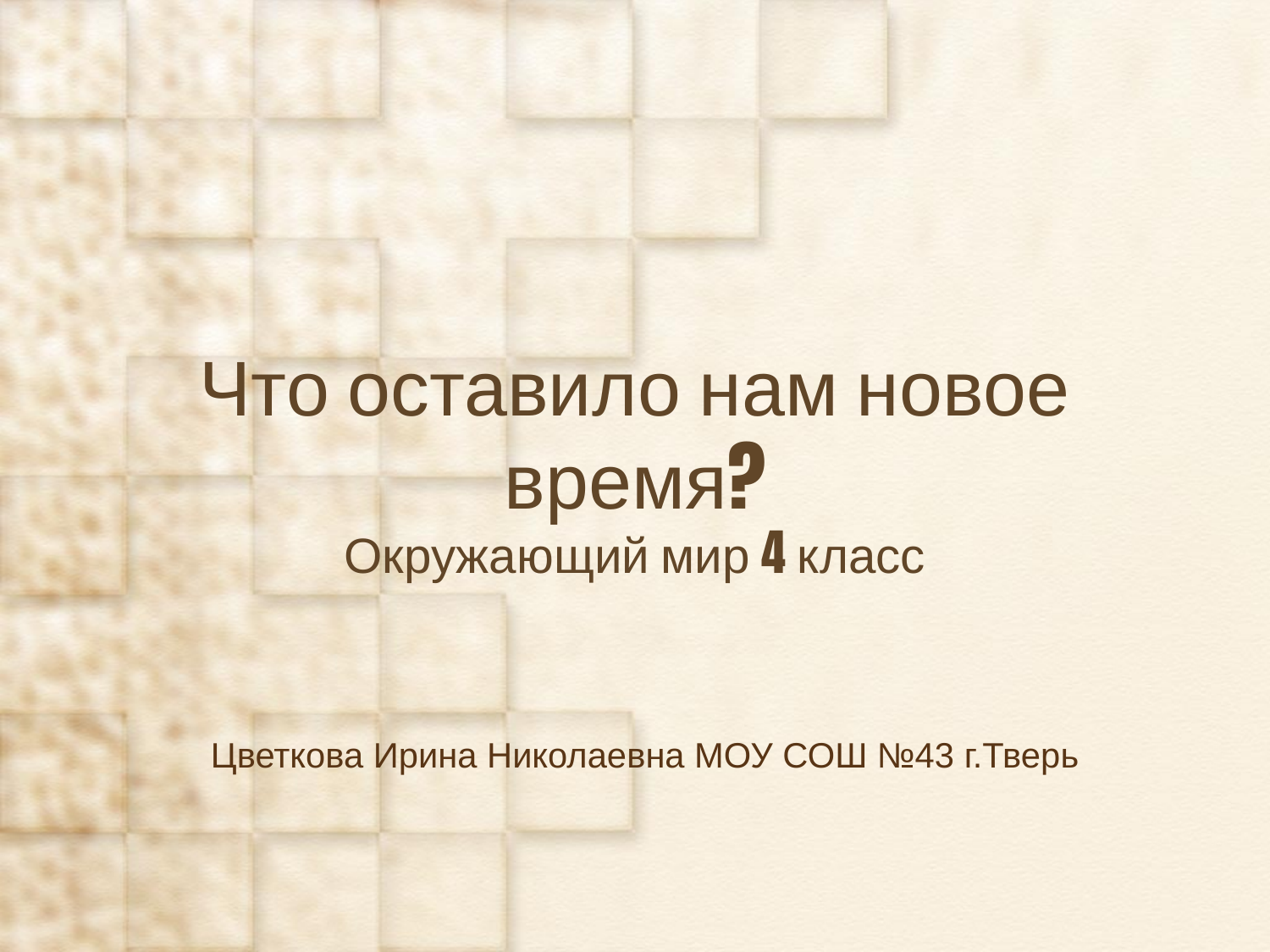

# Что оставило нам новое время? Окружающий мир 4 класс
Цветкова Ирина Николаевна МОУ СОШ №43 г.Тверь